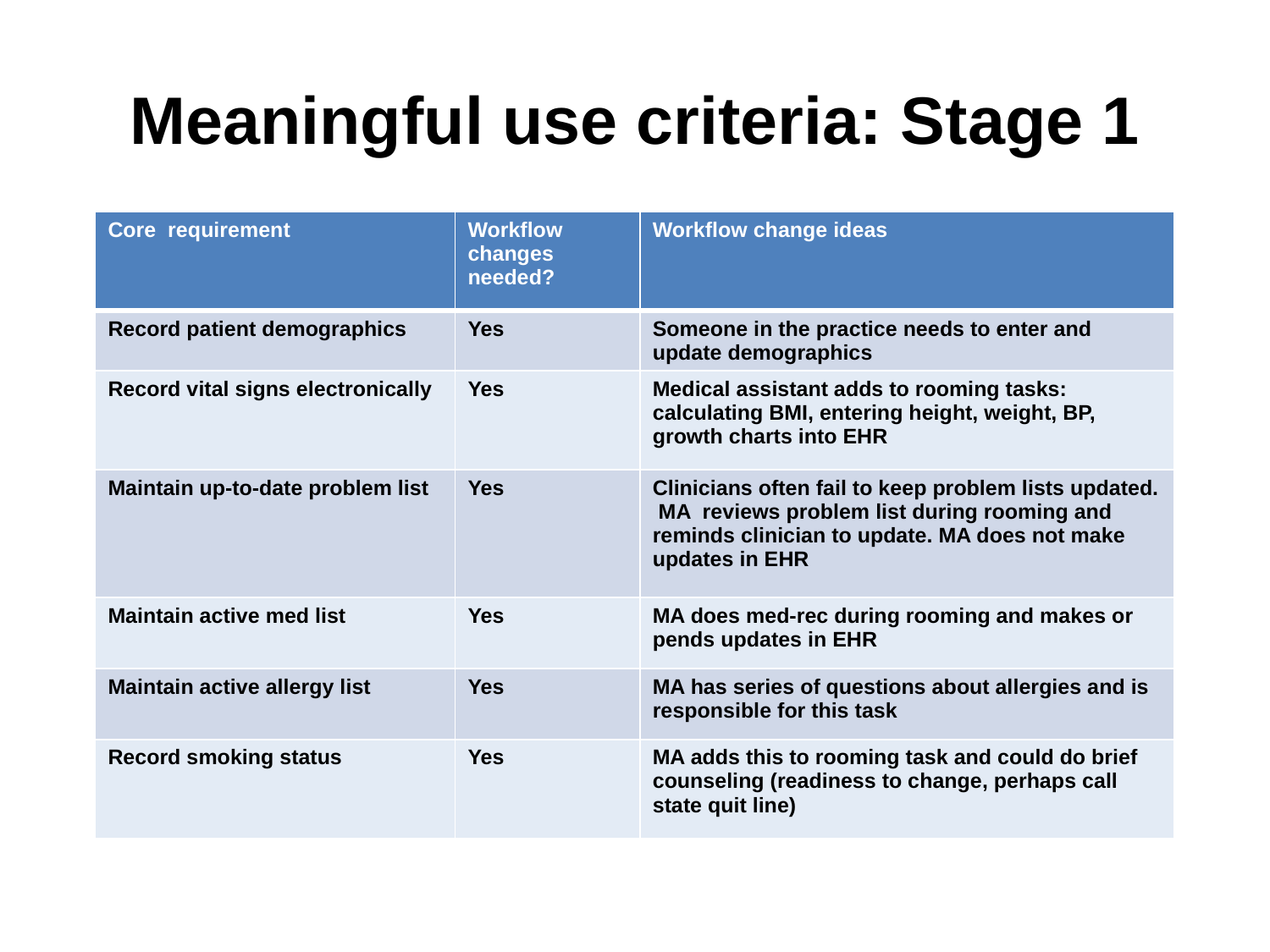

# Meaningful use criteria: Stage 1
| Core requirement | Workflow changes needed? | Workflow change ideas |
| --- | --- | --- |
| Record patient demographics | Yes | Someone in the practice needs to enter and update demographics |
| Record vital signs electronically | Yes | Medical assistant adds to rooming tasks: calculating BMI, entering height, weight, BP, growth charts into EHR |
| Maintain up-to-date problem list | Yes | Clinicians often fail to keep problem lists updated. MA reviews problem list during rooming and reminds clinician to update. MA does not make updates in EHR |
| Maintain active med list | Yes | MA does med-rec during rooming and makes or pends updates in EHR |
| Maintain active allergy list | Yes | MA has series of questions about allergies and is responsible for this task |
| Record smoking status | Yes | MA adds this to rooming task and could do brief counseling (readiness to change, perhaps call state quit line) |